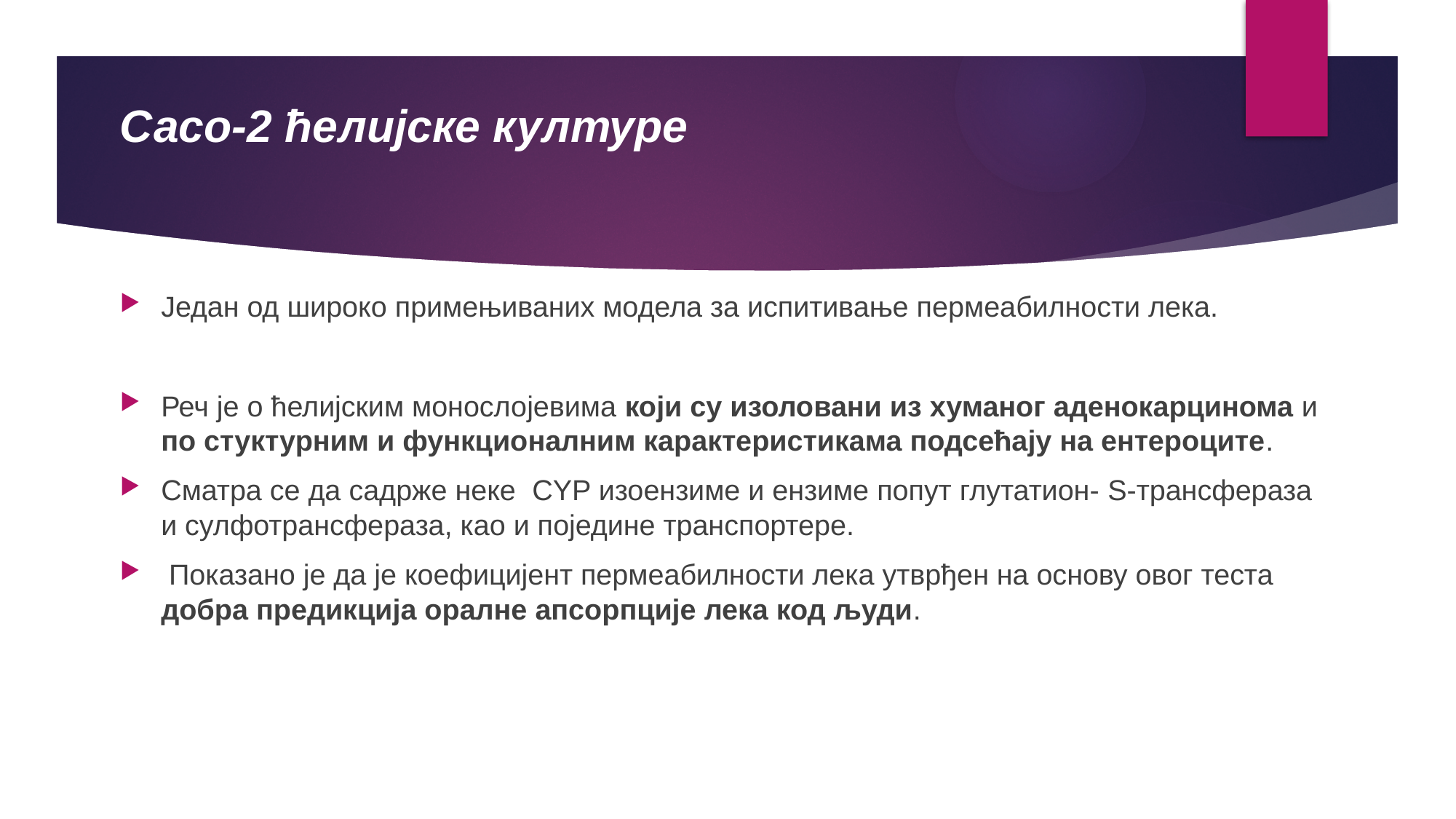

Сасо-2 ћелијске културе
Један од широко примењиваних модела за испитивање пермеабилности лека.

Реч је о ћелијским монослојевима који су изоловани из хуманог аденокарцинома и по стуктурним и функционалним карактеристикама подсећају на ентероците.
Сматра се да садрже неке  CYP изоензиме и ензиме попут глутатион- S-трансфераза и сулфотрансфераза, као и поједине транспортере.
 Показано је да је коефицијент пермеабилности лека утврђен на основу овог теста добра предикција оралне апсорпције лека код људи.